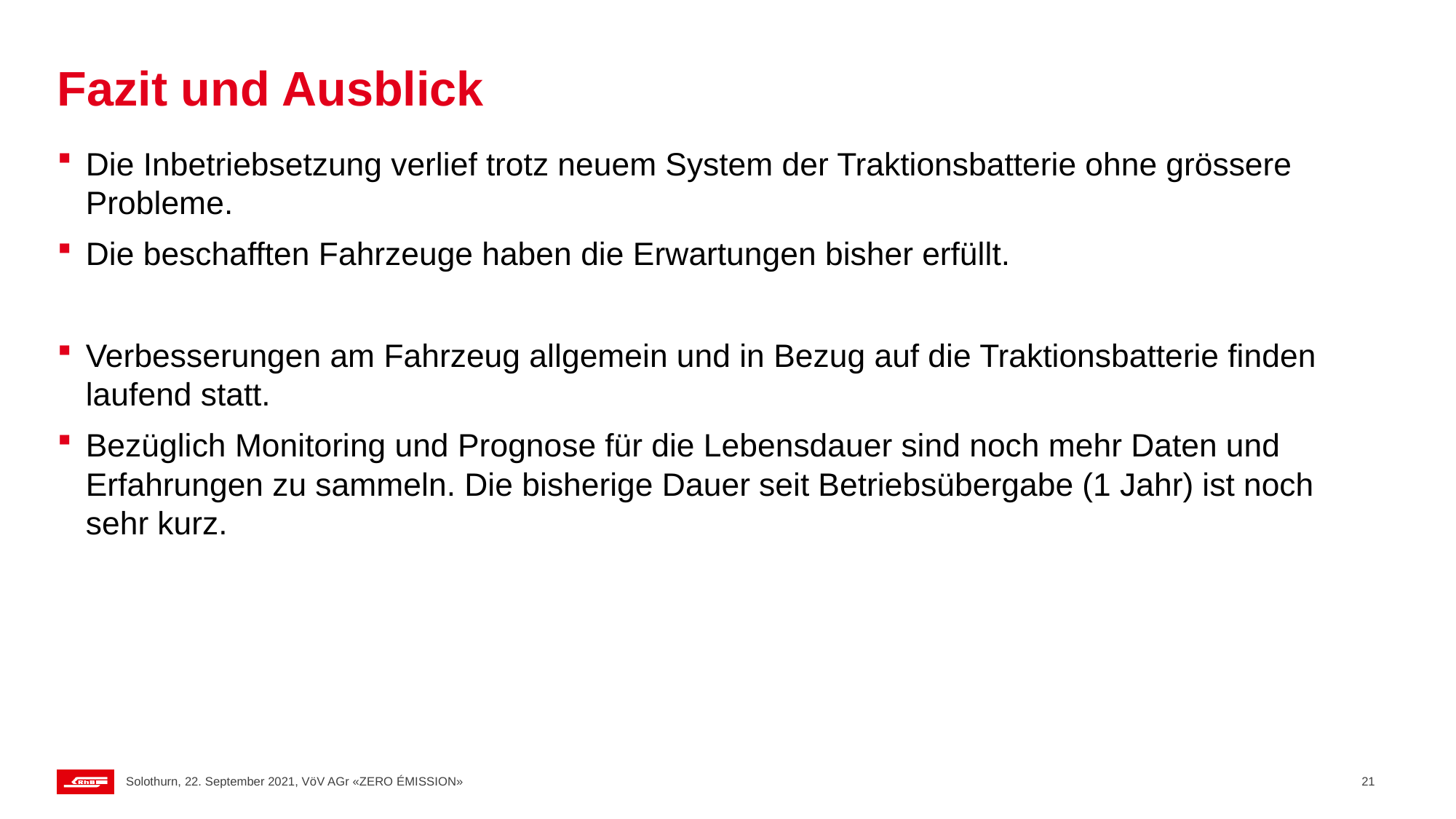

# Fazit und Ausblick
Die Inbetriebsetzung verlief trotz neuem System der Traktionsbatterie ohne grössere Probleme.
Die beschafften Fahrzeuge haben die Erwartungen bisher erfüllt.

Verbesserungen am Fahrzeug allgemein und in Bezug auf die Traktionsbatterie finden laufend statt.
Bezüglich Monitoring und Prognose für die Lebensdauer sind noch mehr Daten und Erfahrungen zu sammeln. Die bisherige Dauer seit Betriebsübergabe (1 Jahr) ist noch sehr kurz.
Solothurn, 22. September 2021, VöV AGr «ZERO ÉMISSION»
21